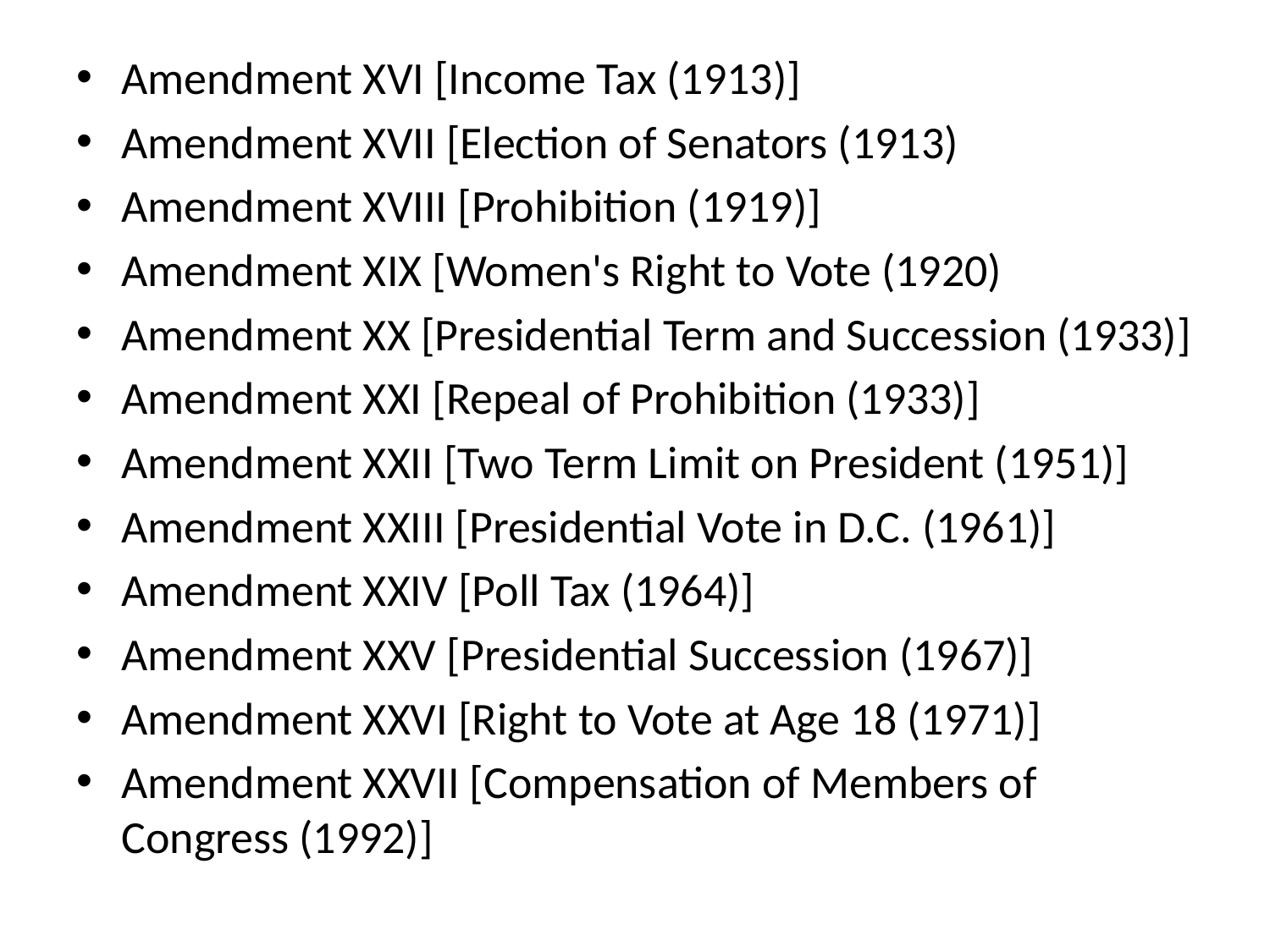

Amendment XVI [Income Tax (1913)]
Amendment XVII [Election of Senators (1913)
Amendment XVIII [Prohibition (1919)]
Amendment XIX [Women's Right to Vote (1920)
Amendment XX [Presidential Term and Succession (1933)]
Amendment XXI [Repeal of Prohibition (1933)]
Amendment XXII [Two Term Limit on President (1951)]
Amendment XXIII [Presidential Vote in D.C. (1961)]
Amendment XXIV [Poll Tax (1964)]
Amendment XXV [Presidential Succession (1967)]
Amendment XXVI [Right to Vote at Age 18 (1971)]
Amendment XXVII [Compensation of Members of Congress (1992)]